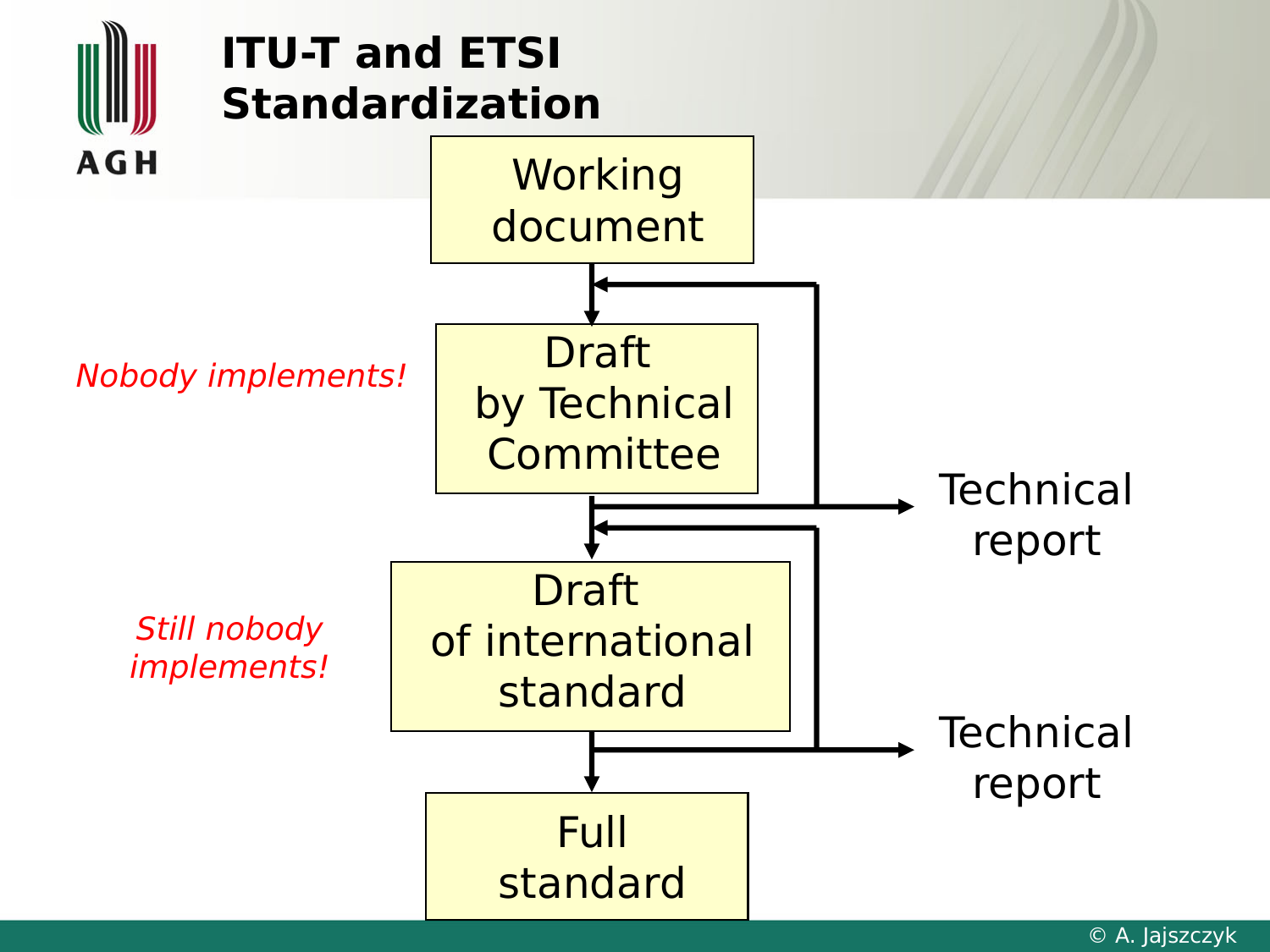

# ITU-T and ETSI Standardization

Working
document

Draft
by Technical
Committee

Nobody implements!

Technical
report

Draft
of international
standard

Still nobody
     implements!

Technical
report

Full
standard